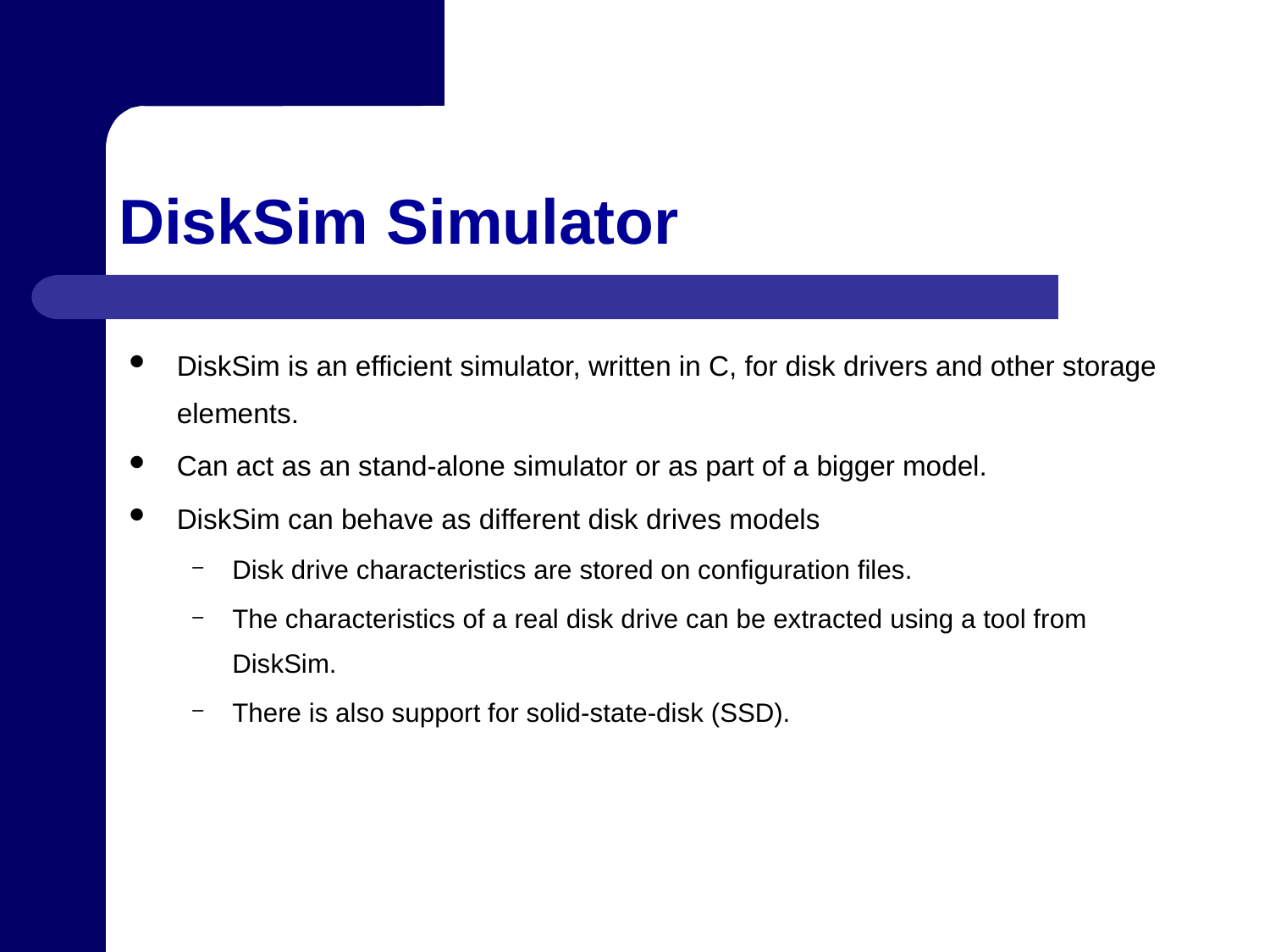

# DiskSim Simulator
DiskSim is an efficient simulator, written in C, for disk drivers and other storage elements.
Can act as an stand-alone simulator or as part of a bigger model.
DiskSim can behave as different disk drives models
Disk drive characteristics are stored on configuration files.
The characteristics of a real disk drive can be extracted using a tool from DiskSim.
There is also support for solid-state-disk (SSD).